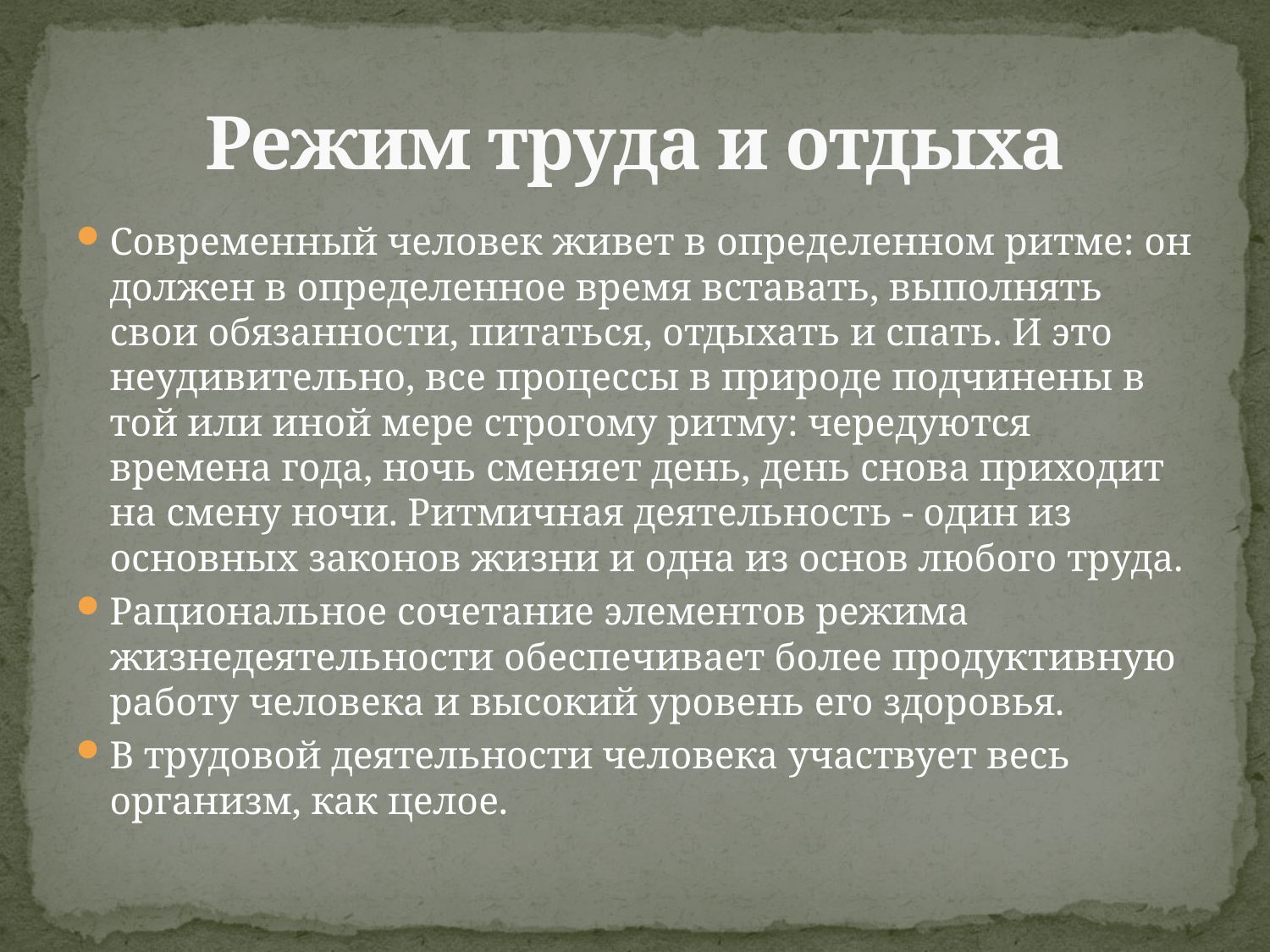

# Режим труда и отдыха
Современный человек живет в определенном ритме: он должен в определенное время вставать, выполнять свои обязанности, питаться, отдыхать и спать. И это неудивительно, все процессы в природе подчинены в той или иной мере строгому ритму: чередуются времена года, ночь сменяет день, день снова приходит на смену ночи. Ритмичная деятельность - один из основных законов жизни и одна из основ любого труда.
Рациональное сочетание элементов режима жизнедеятельности обеспечивает более продуктивную работу человека и высокий уровень его здоровья.
В трудовой деятельности человека участвует весь организм, как целое.